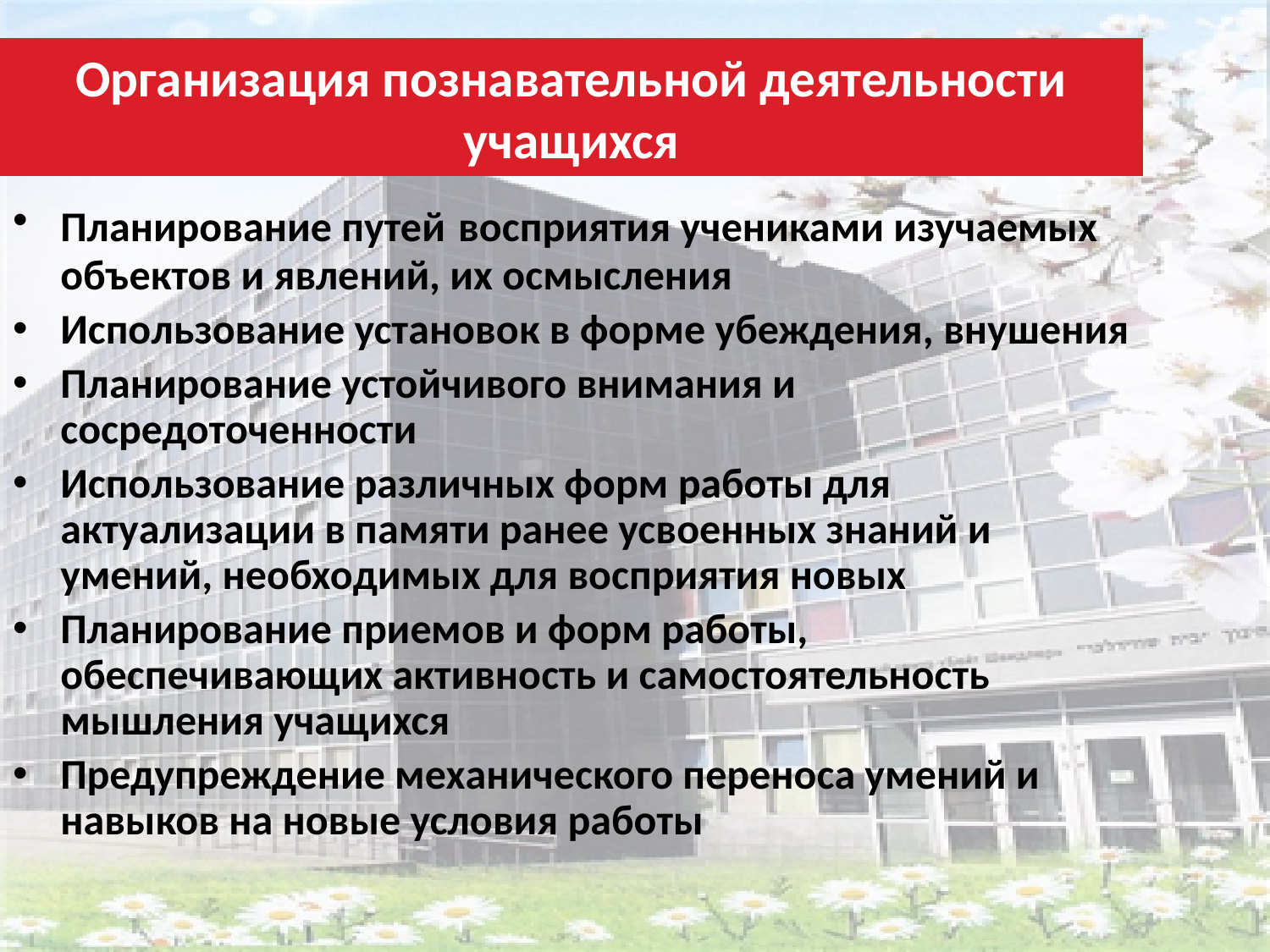

Организация познавательной деятельности учащихся
Планирование путей восприятия учениками изучаемых объектов и явлений, их осмысления
Использование установок в форме убеждения, внушения
Планирование устойчивого внимания и сосредоточенности
Использование различных форм работы для актуализации в памяти ранее усвоенных знаний и умений, необходимых для восприятия новых
Планирование приемов и форм работы, обеспечивающих активность и самостоятельность мышления учащихся
Предупреждение механического переноса умений и навыков на новые условия работы